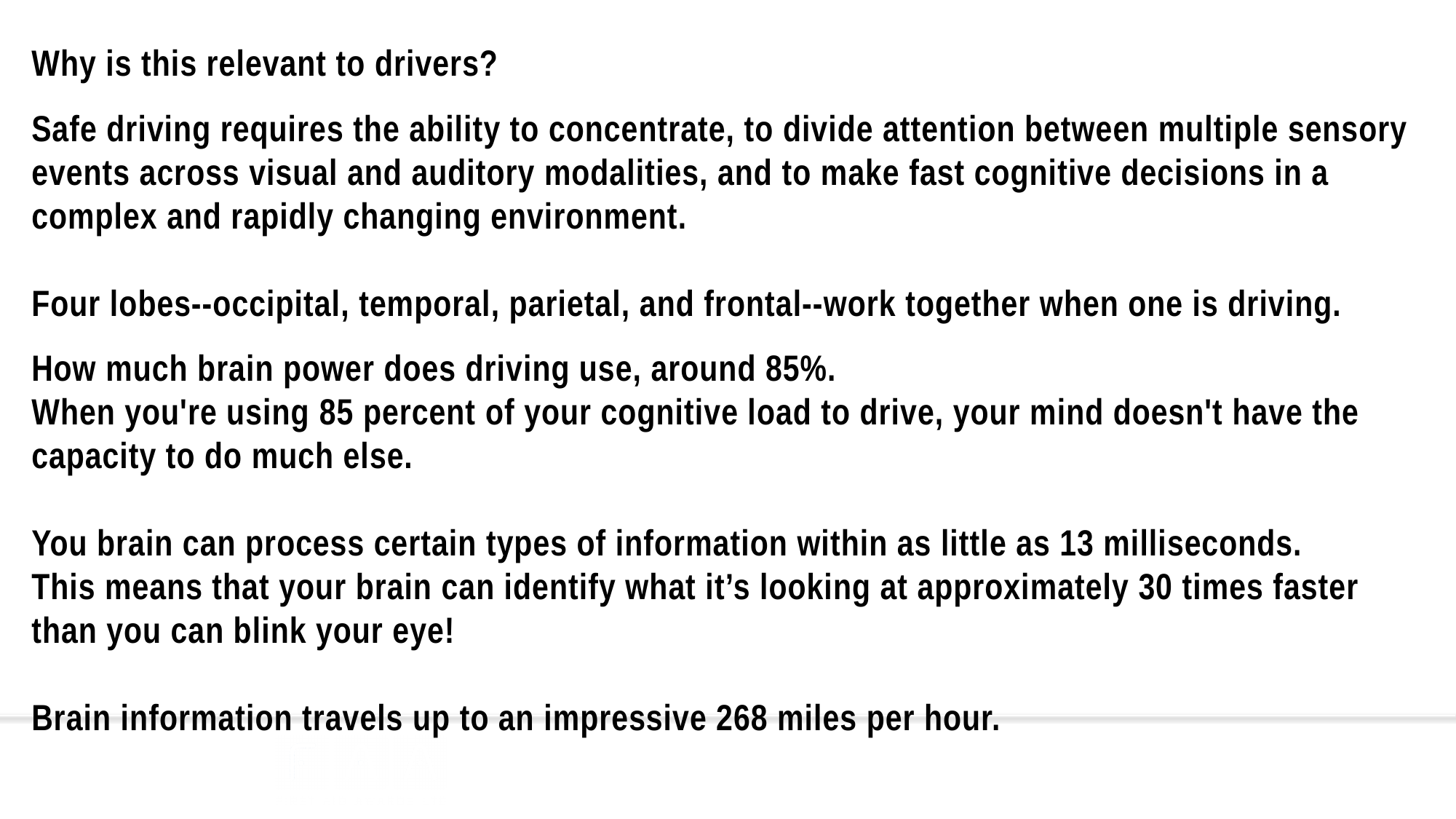

Why is this relevant to drivers?
Safe driving requires the ability to concentrate, to divide attention between multiple sensory
events across visual and auditory modalities, and to make fast cognitive decisions in a
complex and rapidly changing environment.

Four lobes--occipital, temporal, parietal, and frontal--work together when one is driving.
How much brain power does driving use, around 85%.
When you're using 85 percent of your cognitive load to drive, your mind doesn't have the
capacity to do much else.

You brain can process certain types of information within as little as 13 milliseconds.
This means that your brain can identify what it’s looking at approximately 30 times faster
than you can blink your eye!

Brain information travels up to an impressive 268 miles per hour.